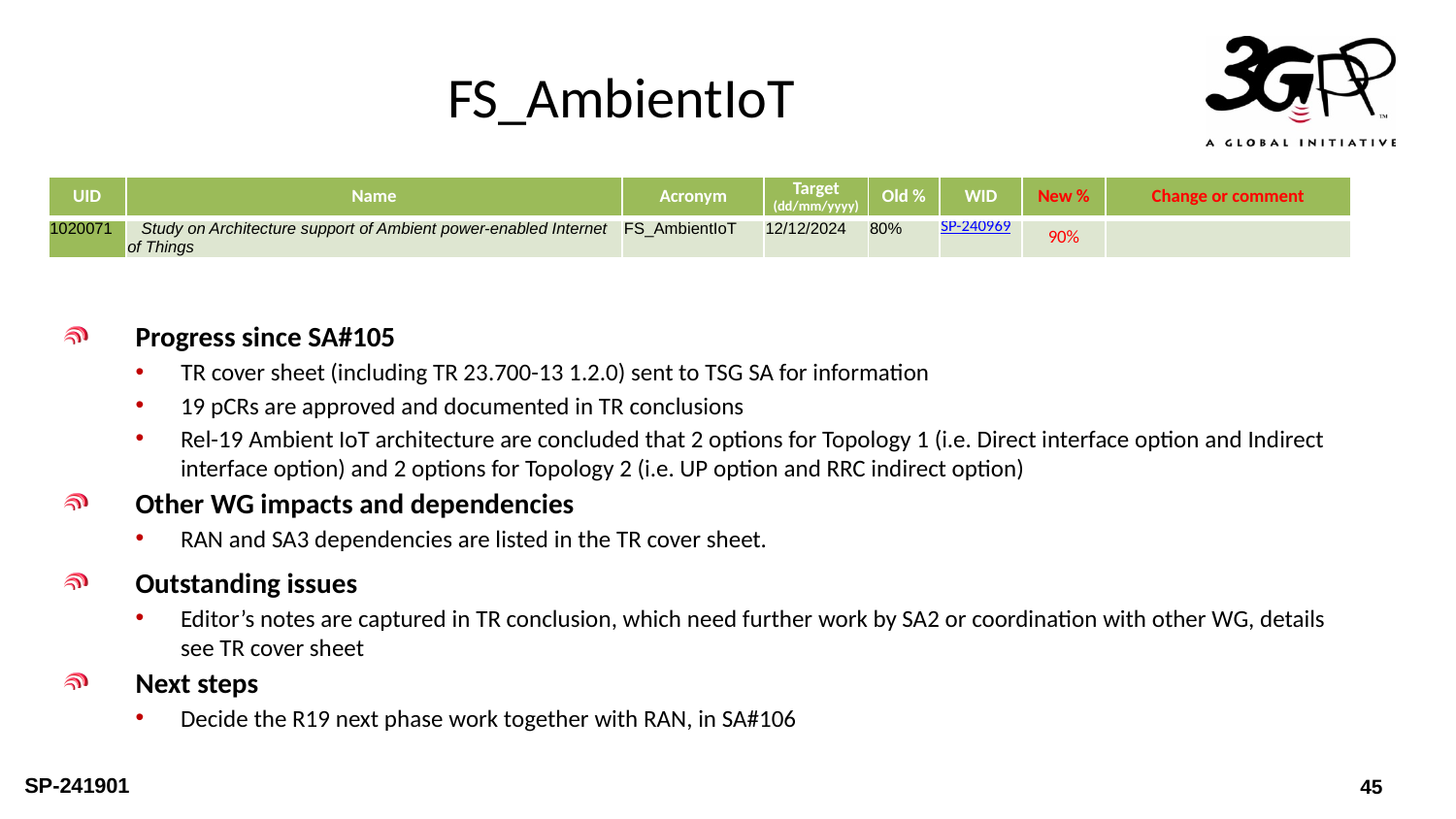

# FS_AmbientIoT
| UID | Name | Acronym | Target (dd/mm/yyyy) | Old % | WID | New % | Change or comment |
| --- | --- | --- | --- | --- | --- | --- | --- |
| 1020071 | Study on Architecture support of Ambient power-enabled Internet of Things | FS\_AmbientIoT | 12/12/2024 | 80% | SP-240969 | 90% |  |
Progress since SA#105
TR cover sheet (including TR 23.700-13 1.2.0) sent to TSG SA for information
19 pCRs are approved and documented in TR conclusions
Rel-19 Ambient IoT architecture are concluded that 2 options for Topology 1 (i.e. Direct interface option and Indirect interface option) and 2 options for Topology 2 (i.e. UP option and RRC indirect option)
Other WG impacts and dependencies
RAN and SA3 dependencies are listed in the TR cover sheet.
Outstanding issues
Editor’s notes are captured in TR conclusion, which need further work by SA2 or coordination with other WG, details see TR cover sheet
Next steps
Decide the R19 next phase work together with RAN, in SA#106